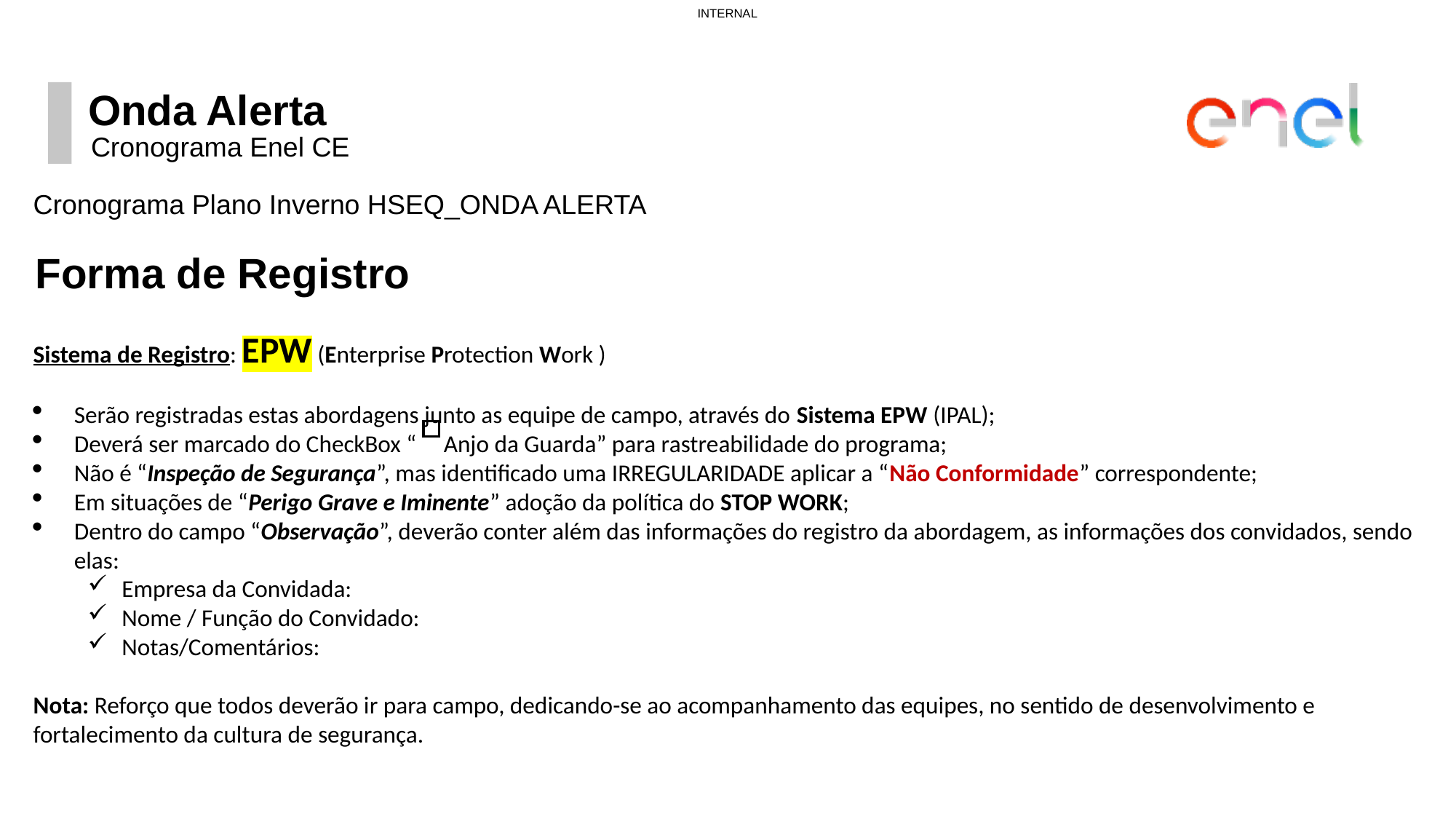

Onda Alerta
Cronograma Enel CE
Cronograma Plano Inverno HSEQ_ONDA ALERTA
Forma de Registro
Sistema de Registro: EPW (Enterprise Protection Work )

Serão registradas estas abordagens junto as equipe de campo, através do Sistema EPW (IPAL);
Deverá ser marcado do CheckBox “     Anjo da Guarda” para rastreabilidade do programa;
Não é “Inspeção de Segurança”, mas identificado uma IRREGULARIDADE aplicar a “Não Conformidade” correspondente;
Em situações de “Perigo Grave e Iminente” adoção da política do STOP WORK;
Dentro do campo “Observação”, deverão conter além das informações do registro da abordagem, as informações dos convidados, sendo elas:
Empresa da Convidada:
Nome / Função do Convidado:
Notas/Comentários:

Nota: Reforço que todos deverão ir para campo, dedicando-se ao acompanhamento das equipes, no sentido de desenvolvimento e fortalecimento da cultura de segurança.